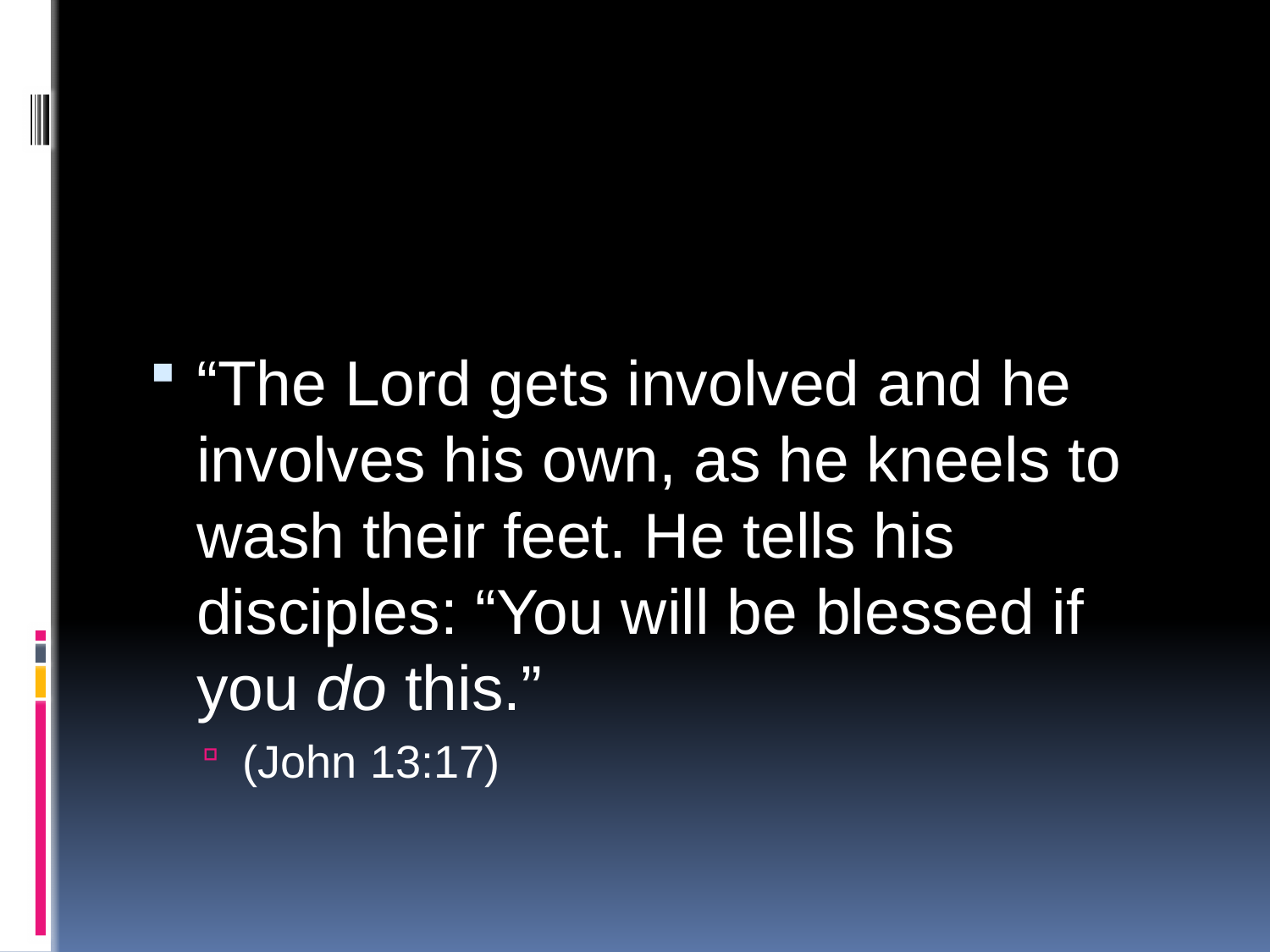

#

“The Lord gets involved and he involves his own, as he kneels to wash their feet. He tells his disciples: “You will be blessed if you do this.”
(John 13:17)